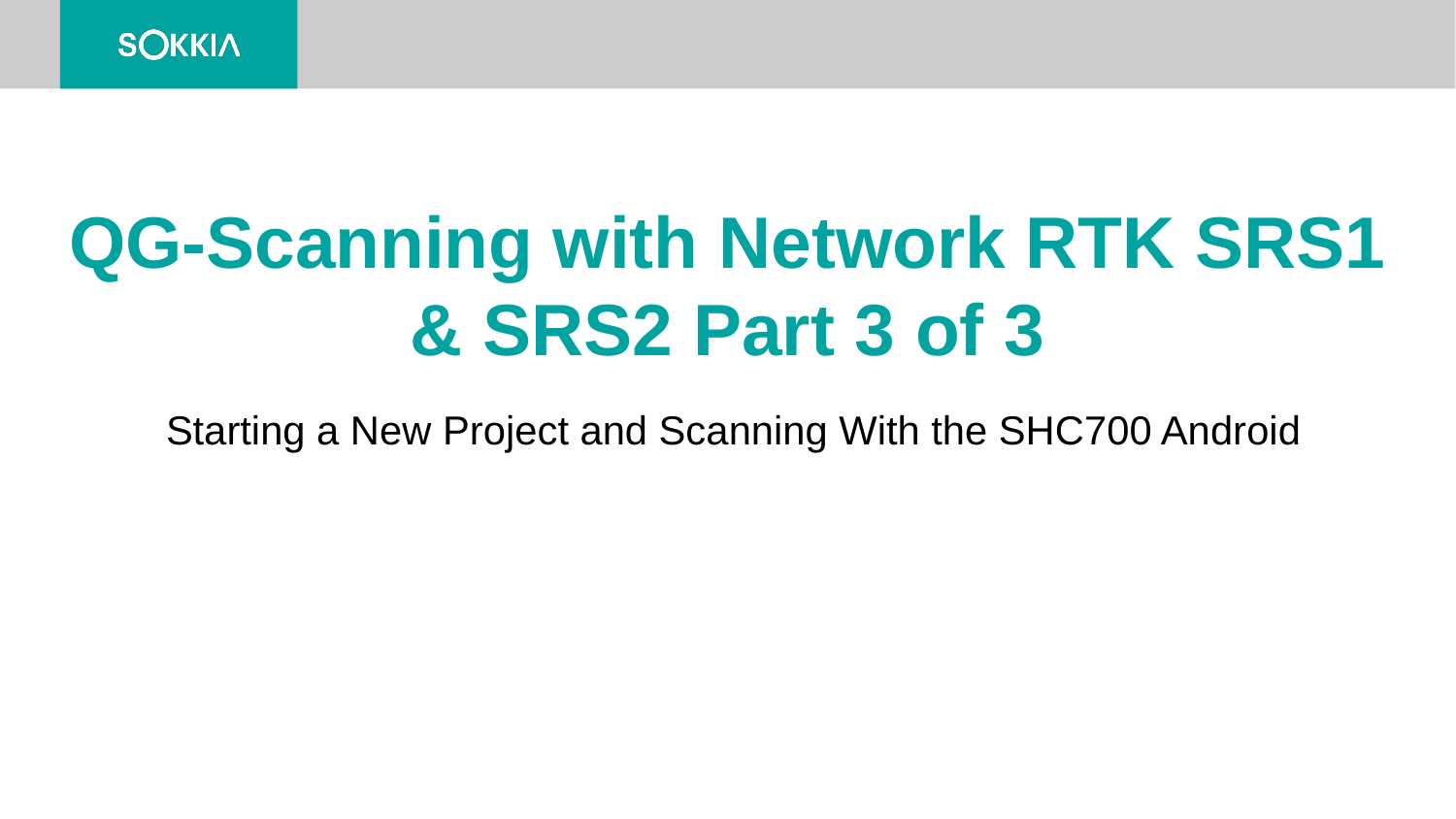

# QG-Scanning with Network RTK SRS1 & SRS2 Part 3 of 3
Starting a New Project and Scanning With the SHC700 Android